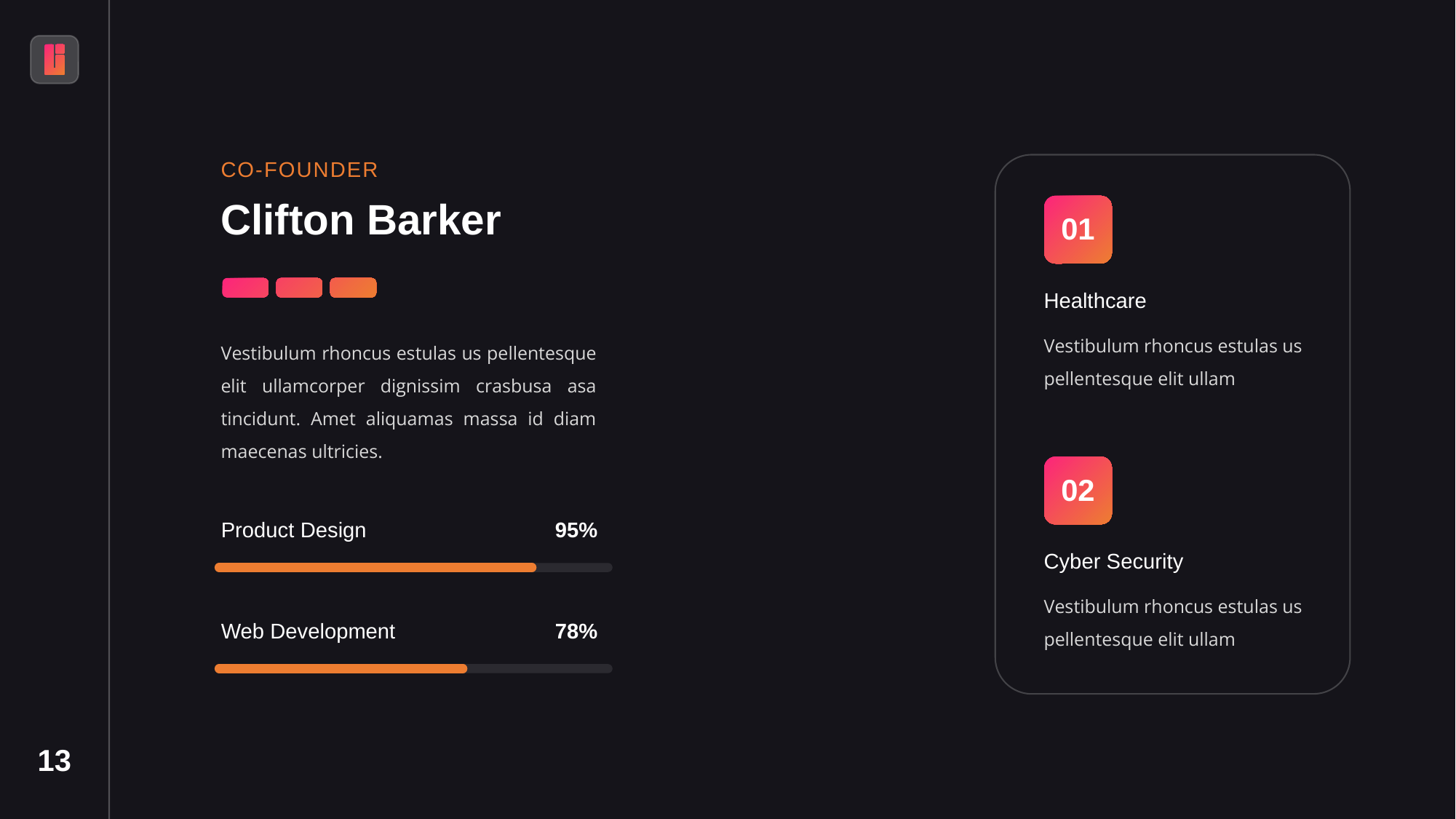

CO-FOUNDER
Clifton Barker

Vestibulum rhoncus estulas us pellentesque elit ullamcorper dignissim crasbusa asa tincidunt. Amet aliquamas massa id diam maecenas ultricies.
95%
Product Design
78%
Web Development

01
Healthcare
Vestibulum rhoncus estulas us pellentesque elit ullam

02
Cyber Security
Vestibulum rhoncus estulas us pellentesque elit ullam